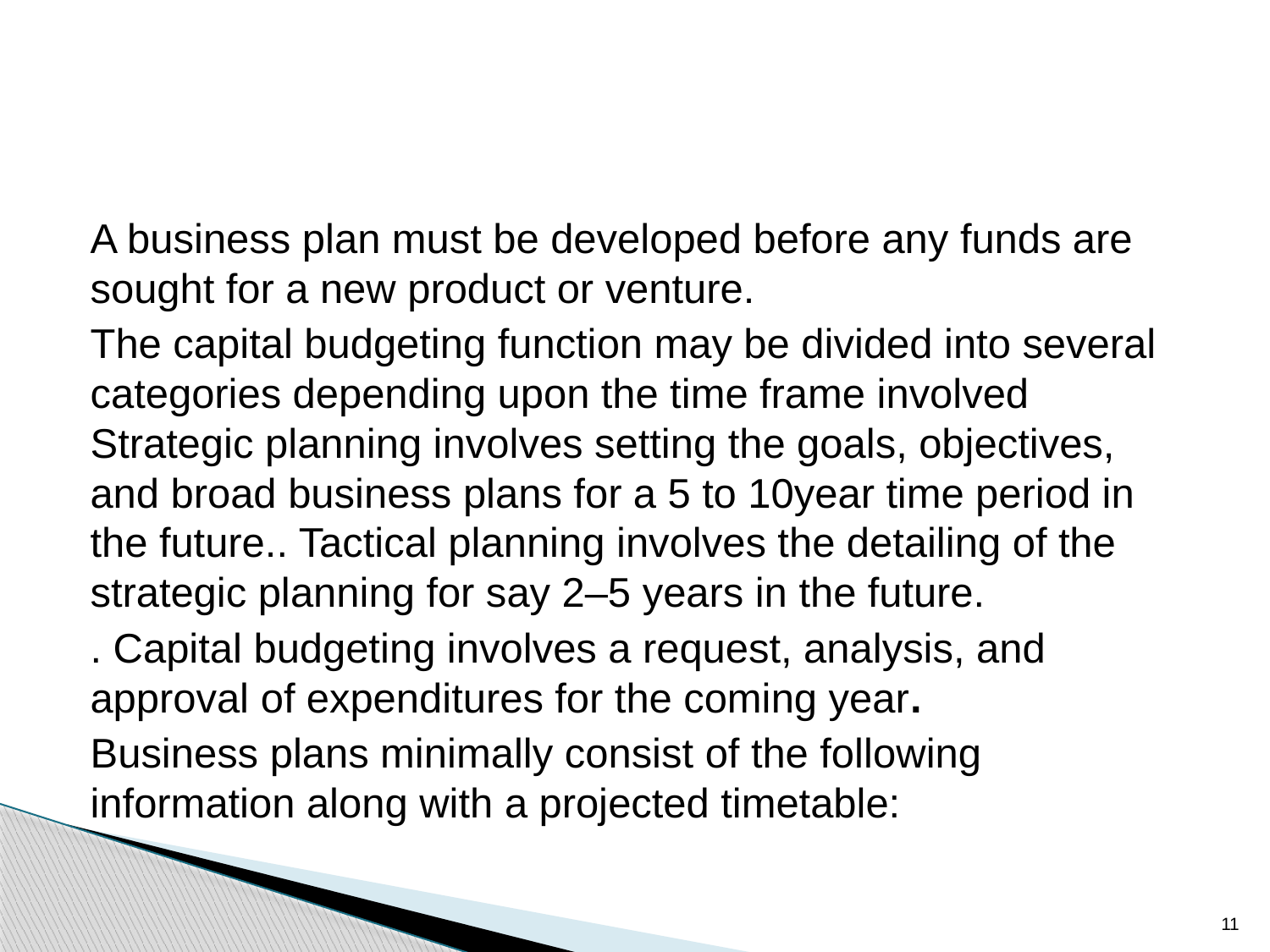

A business plan must be developed before any funds are sought for a new product or venture.
The capital budgeting function may be divided into several categories depending upon the time frame involved Strategic planning involves setting the goals, objectives, and broad business plans for a 5 to 10year time period in the future.. Tactical planning involves the detailing of the strategic planning for say 2–5 years in the future.
. Capital budgeting involves a request, analysis, and approval of expenditures for the coming year.
Business plans minimally consist of the following information along with a projected timetable:

11